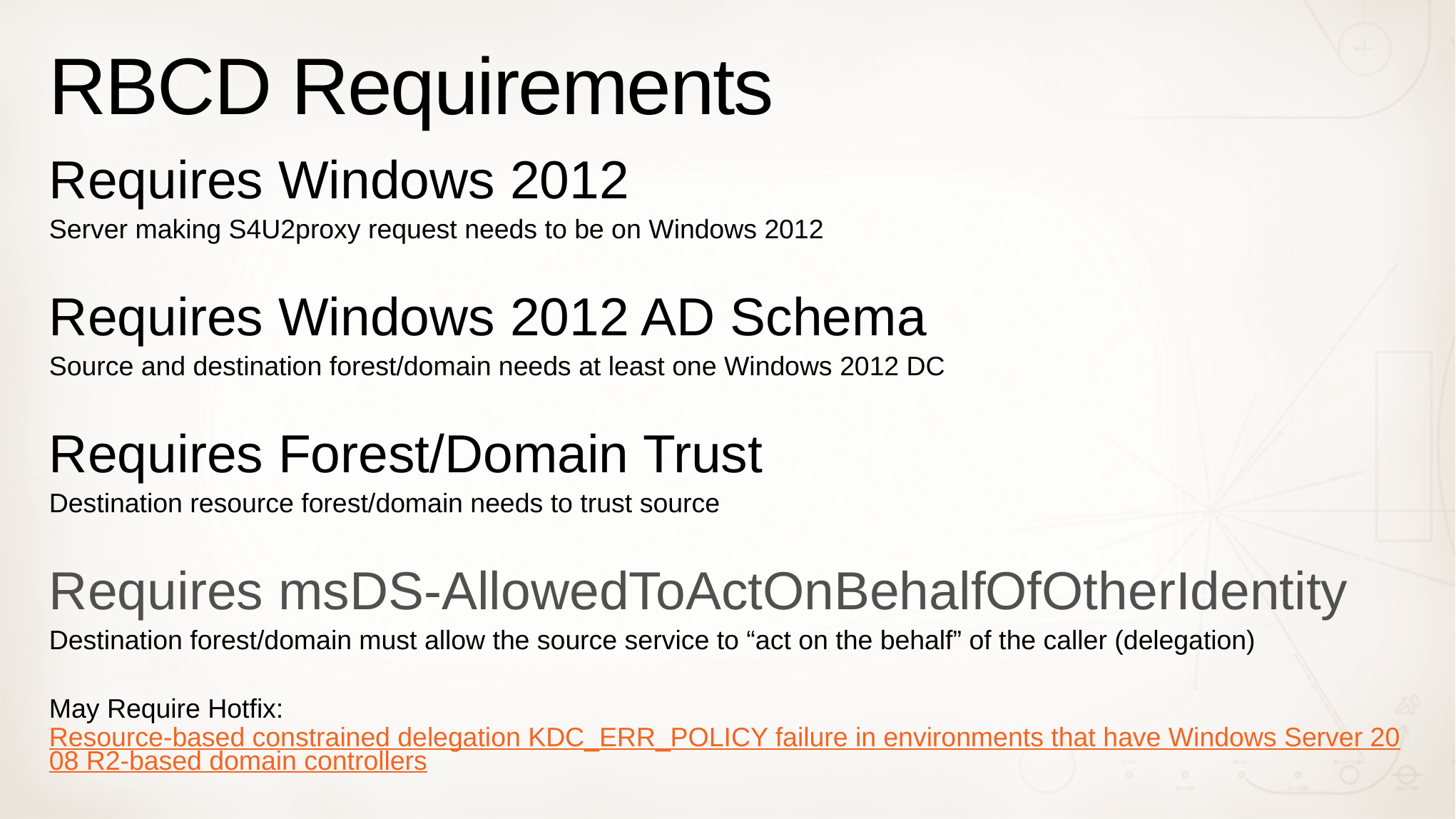

# RBCD Requirements
Requires Windows 2012
Server making S4U2proxy request needs to be on Windows 2012

Requires Windows 2012 AD Schema
Source and destination forest/domain needs at least one Windows 2012 DC

Requires Forest/Domain Trust
Destination resource forest/domain needs to trust source

Requires msDS-AllowedToActOnBehalfOfOtherIdentity
Destination forest/domain must allow the source service to “act on the behalf” of the caller (delegation)

May Require Hotfix: Resource-based constrained delegation KDC_ERR_POLICY failure in environments that have Windows Server 2008 R2-based domain controllers